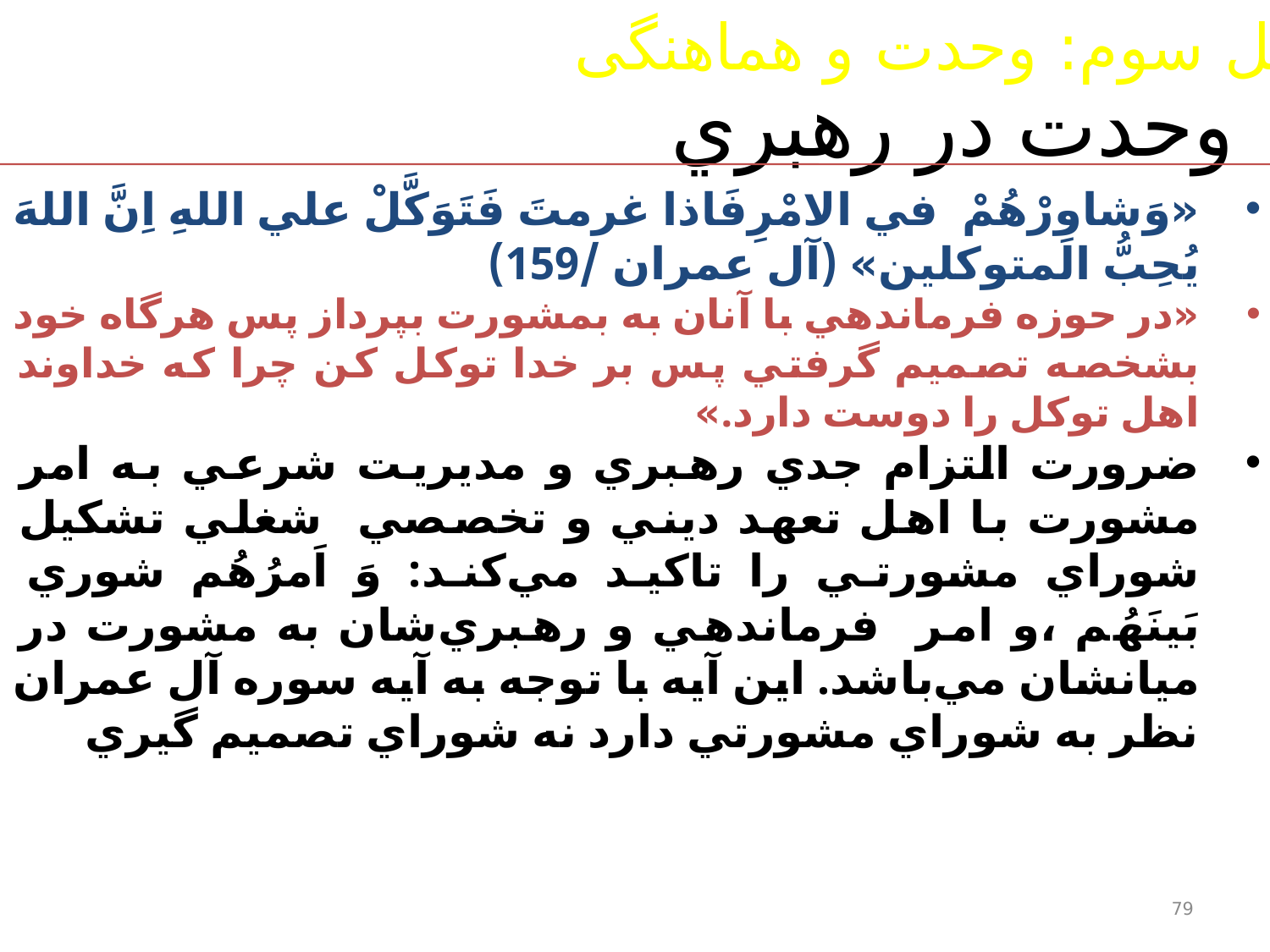

اصل سوم: وحدت و هماهنگی
# وحدت در رهبري

«وَشاوِرْهُمْ  في الامْرِ‌فَاذا غرمتَ فَتَوَكَّلْ علي اللهِ اِنَّ اللهَ يُحِبُّ المتوكلين» (آل عمران /159)
«در حوزه فرماندهي با آنان به بمشورت بپرداز پس هرگاه خود بشخصه تصميم گرفتي پس بر خدا توكل كن چرا كه خداوند اهل توكل را دوست دارد.»
ضرورت التزام جدي رهبري و مديريت شرعي به امر مشورت با اهل تعهد ديني و تخصصي  شغلي تشكيل شوراي مشورتي را تاكيد مي‌كند: وَ اَمرُهُم شوري بَينَهُم ،و امر  فرماندهي و رهبري‌شان به مشورت در ميانشان مي‌باشد. اين آيه با توجه به آيه سوره آل عمران نظر به شوراي مشورتي دارد نه شوراي تصميم گيري

79